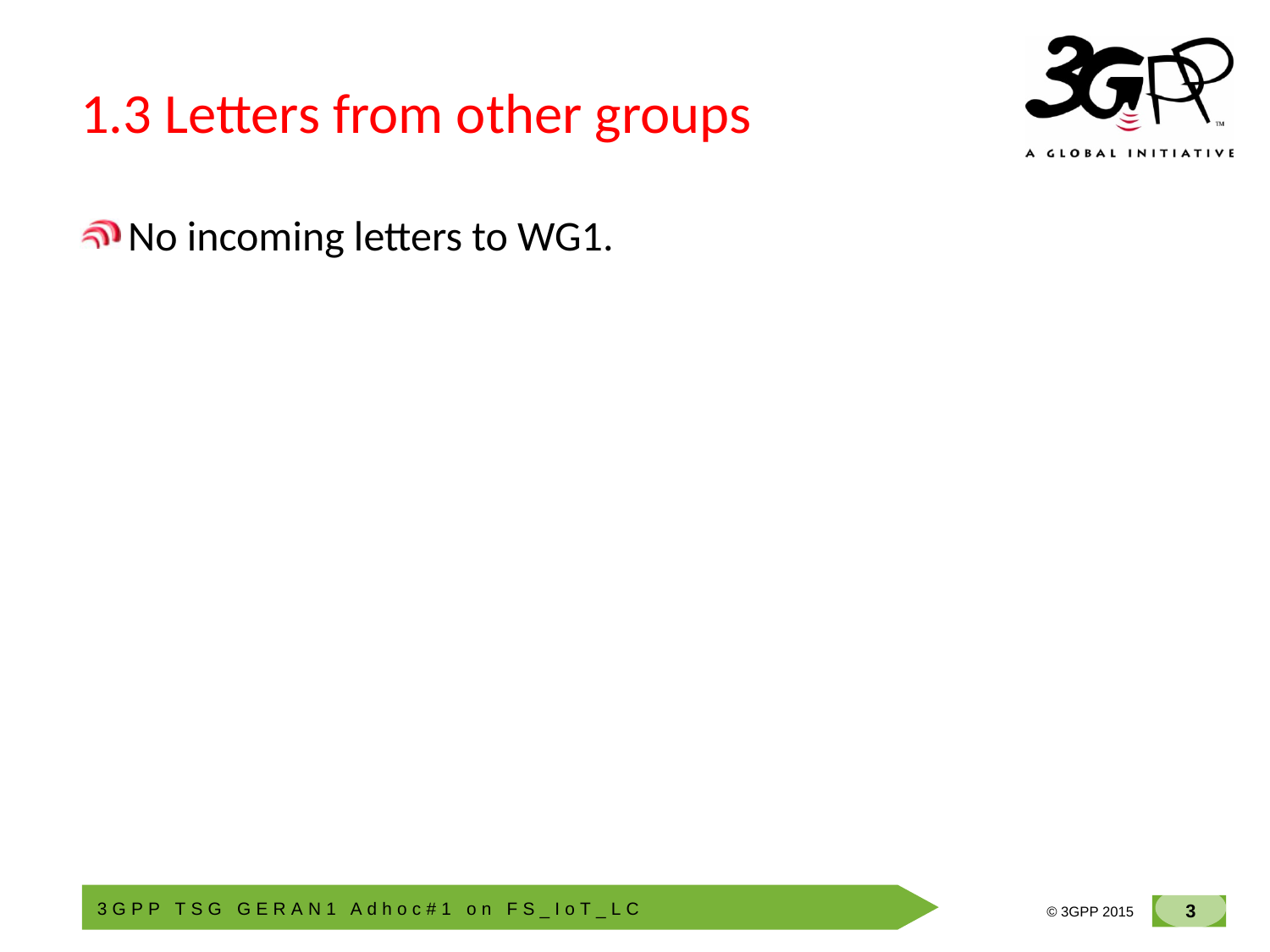

# 1.3 Letters from other groups
No incoming letters to WG1.